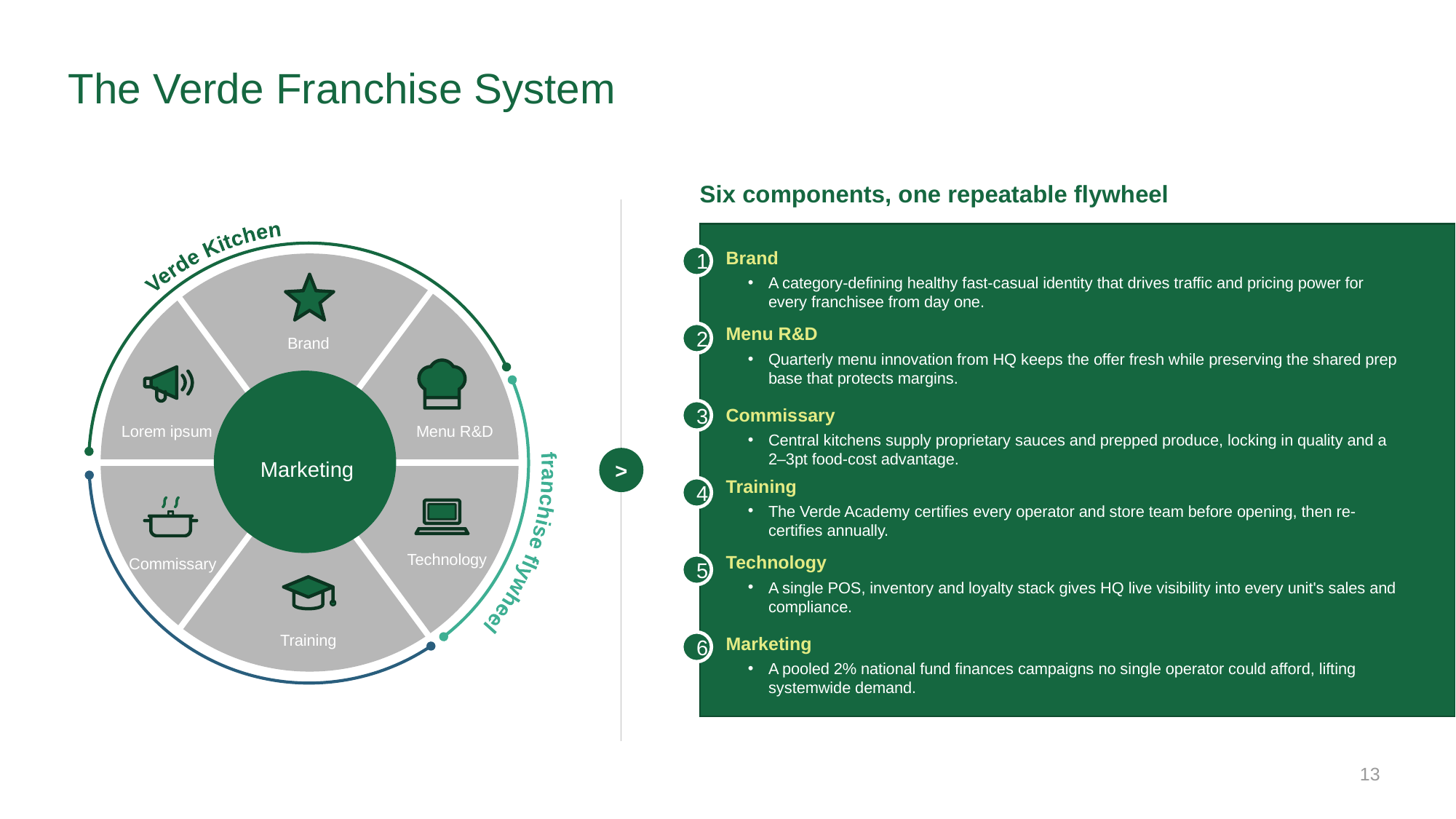

# The Verde Franchise System
Six components, one repeatable flywheel
>

Verde Kitchen

1
Brand
A category-defining healthy fast-casual identity that drives traffic and pricing power for every franchisee from day one.

Menu R&D
Quarterly menu innovation from HQ keeps the offer fresh while preserving the shared prep base that protects margins.
2
Brand

3
Commissary
Central kitchens supply proprietary sauces and prepped produce, locking in quality and a 2–3pt food-cost advantage.
franchise flywheel
Lorem ipsum
Menu R&D
Marketing
Training
The Verde Academy certifies every operator and store team before opening, then re-certifies annually.
4

Technology
Technology
A single POS, inventory and loyalty stack gives HQ live visibility into every unit's sales and compliance.
Commissary
5

Training
6
Marketing
A pooled 2% national fund finances campaigns no single operator could afford, lifting systemwide demand.
13